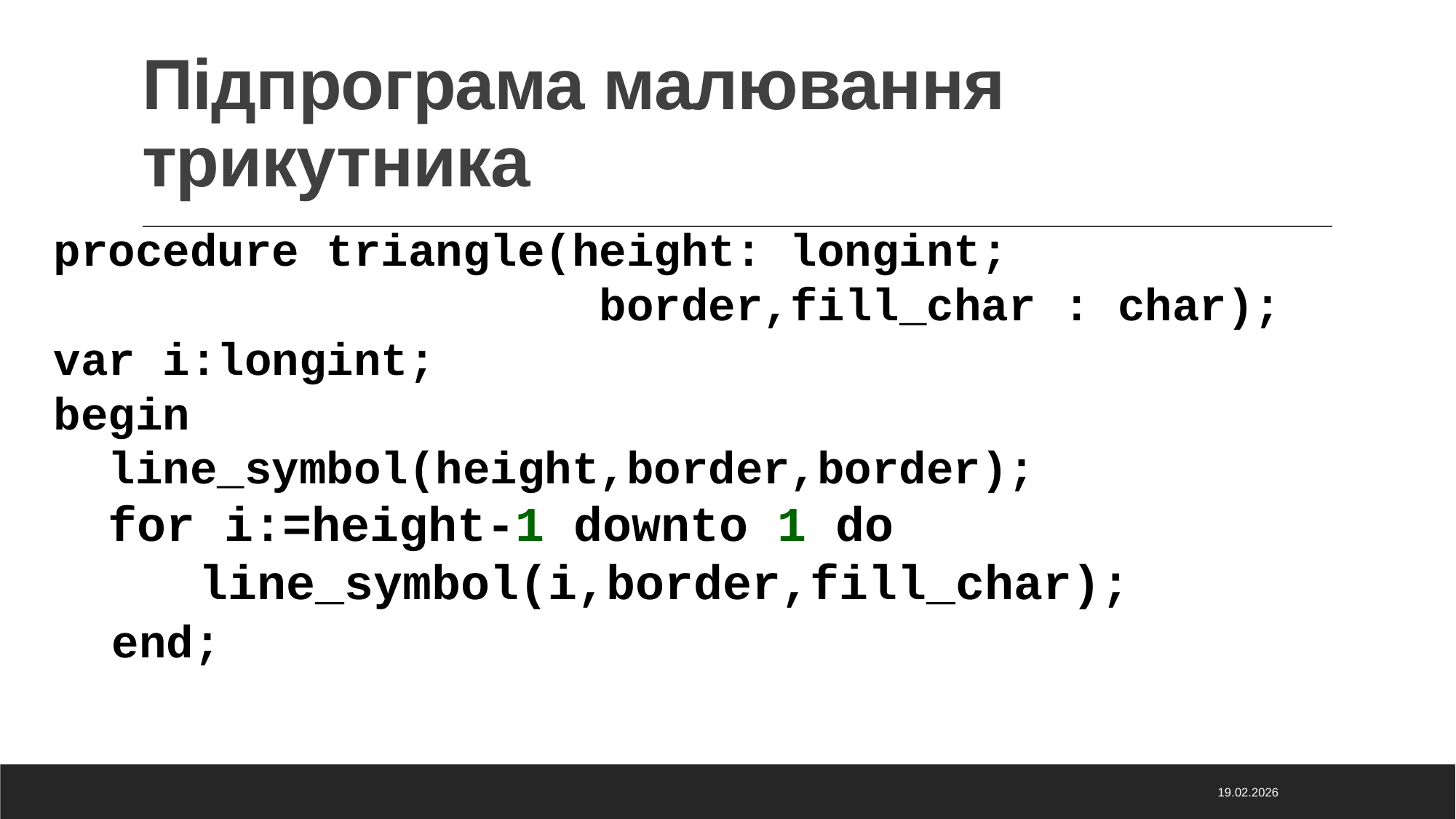

# Підпрограма малювання трикутника
procedure triangle(height: longint;
                    border,fill_char : char);
var i:longint;
begin
  line_symbol(height,border,border);
  for i:=height-1 downto 1 do
     line_symbol(i,border,fill_char);
  end;
19.02.2026